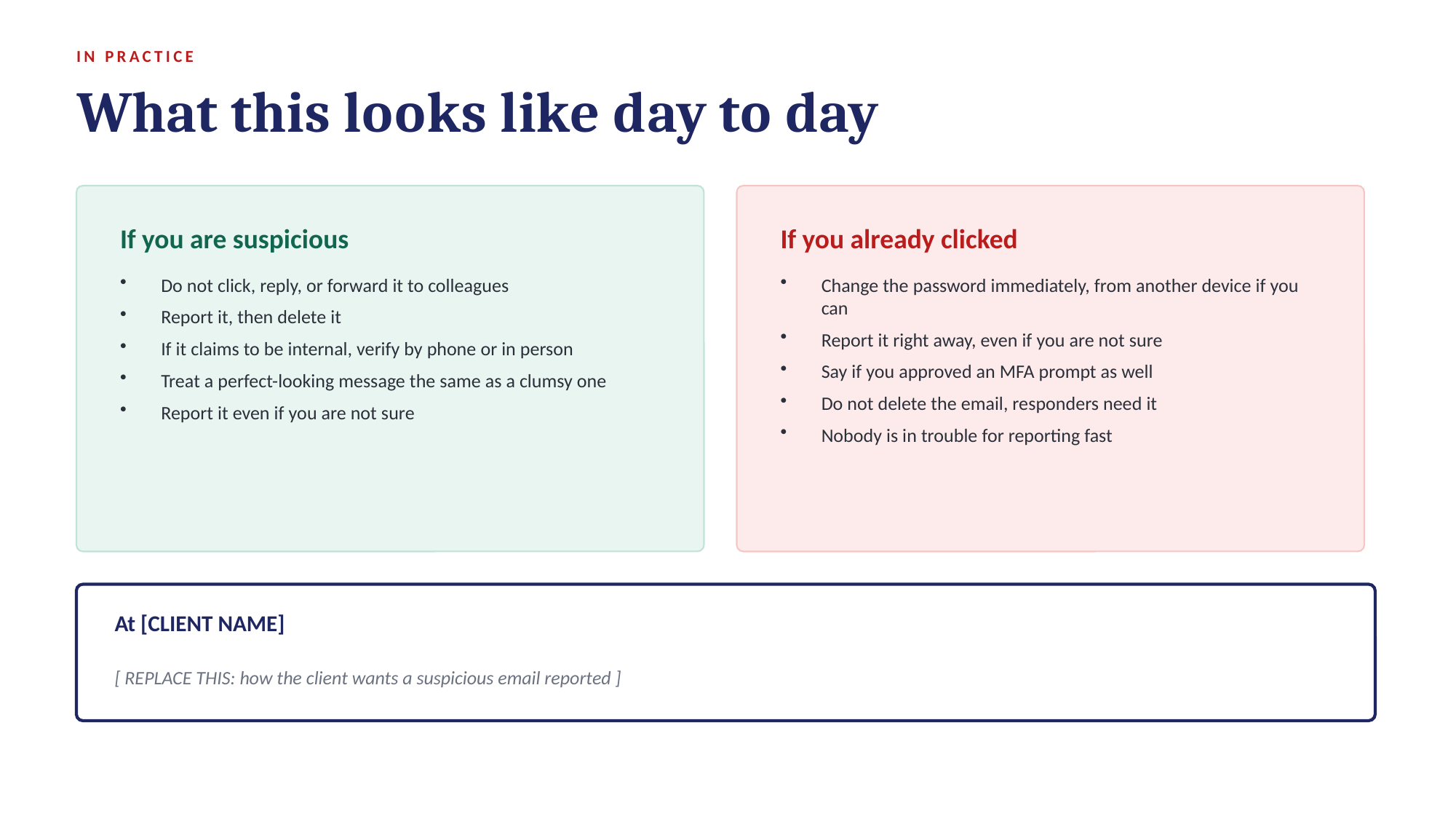

IN PRACTICE
What this looks like day to day

If you are suspicious
If you already clicked
Do not click, reply, or forward it to colleagues
Report it, then delete it
If it claims to be internal, verify by phone or in person
Treat a perfect-looking message the same as a clumsy one
Report it even if you are not sure
Change the password immediately, from another device if you can
Report it right away, even if you are not sure
Say if you approved an MFA prompt as well
Do not delete the email, responders need it
Nobody is in trouble for reporting fast

At [CLIENT NAME]
[ REPLACE THIS: how the client wants a suspicious email reported ]